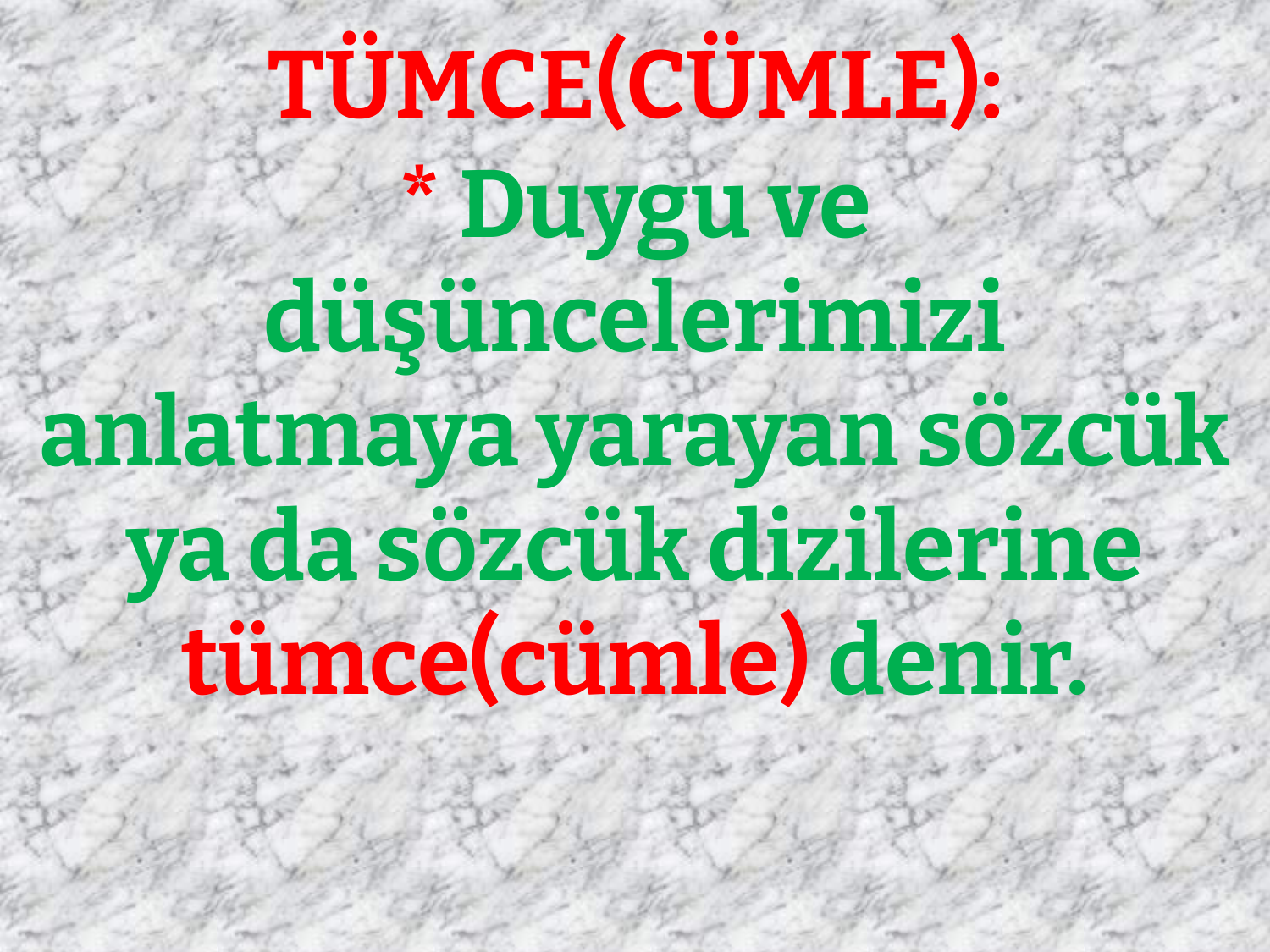

TÜMCE(CÜMLE):
* Duygu ve düşüncelerimizi anlatmaya yarayan sözcük ya da sözcük dizilerine tümce(cümle) denir.